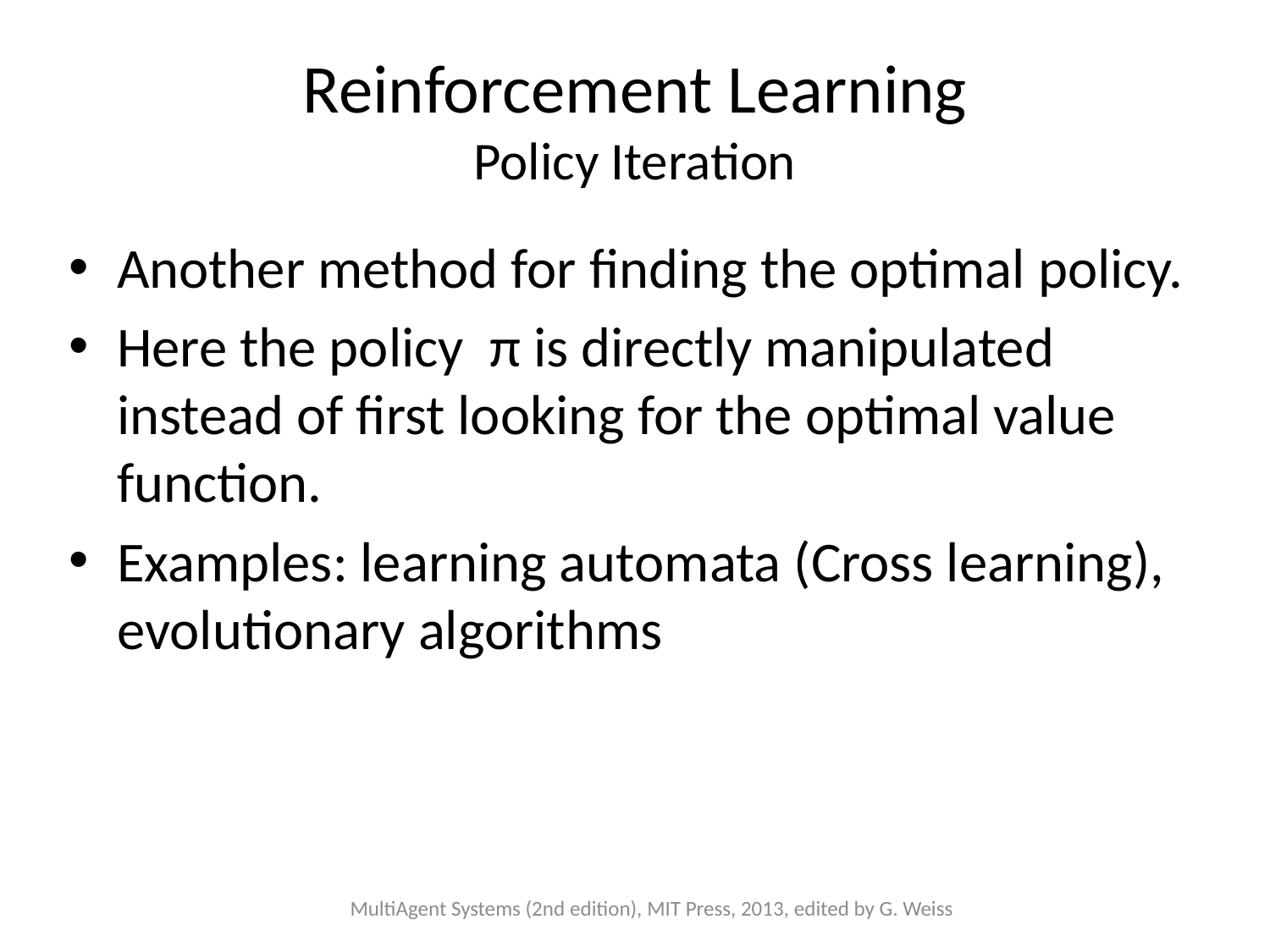

# Reinforcement Learning Policy Iteration
Another method for finding the optimal policy.
Here the policy  π is directly manipulated instead of first looking for the optimal value function.
Examples: learning automata (Cross learning), evolutionary algorithms

MultiAgent Systems (2nd edition), MIT Press, 2013, edited by G. Weiss